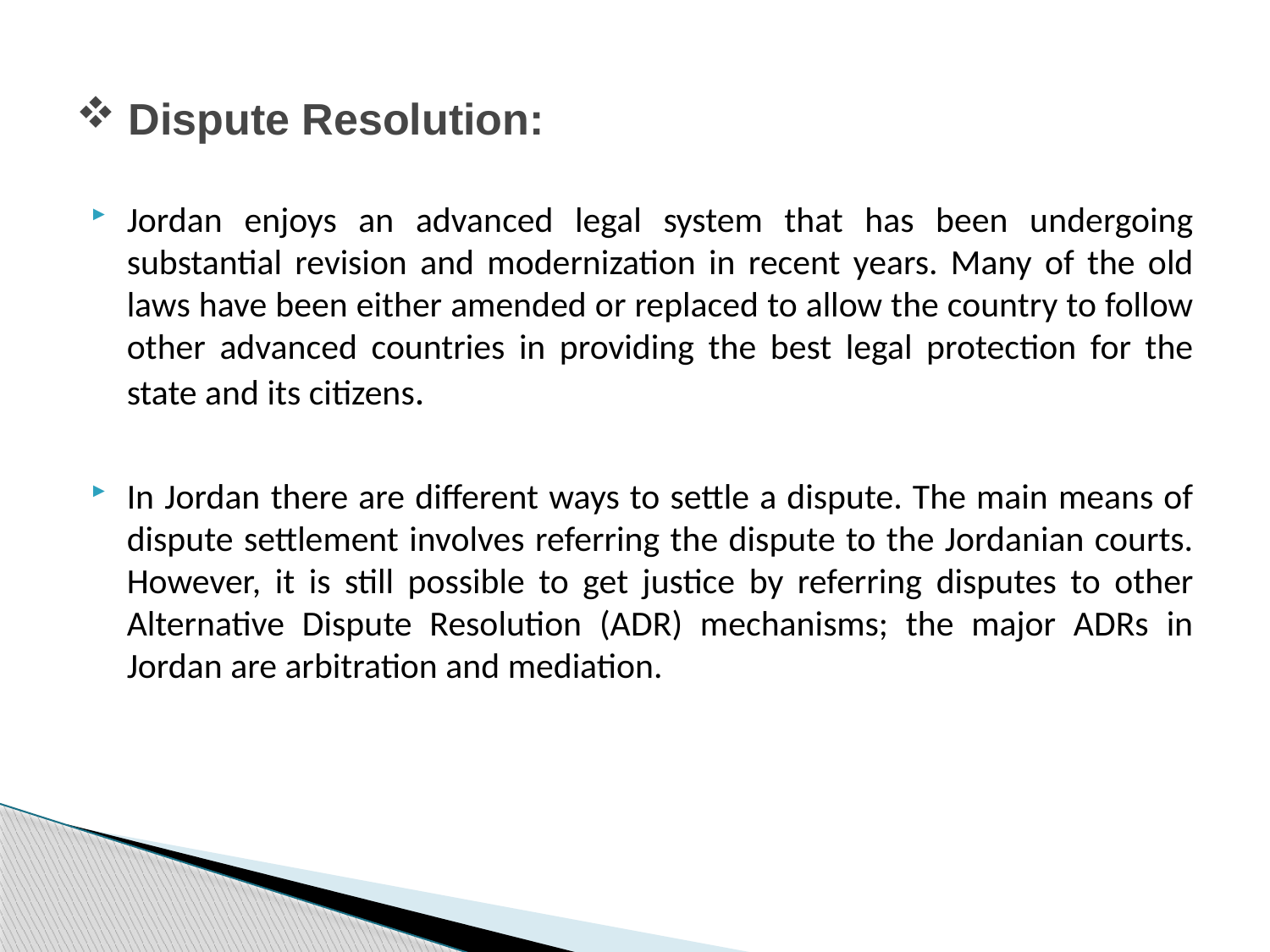

# Dispute Resolution:
Jordan enjoys an advanced legal system that has been undergoing substantial revision and modernization in recent years. Many of the old laws have been either amended or replaced to allow the country to follow other advanced countries in providing the best legal protection for the state and its citizens.

In Jordan there are different ways to settle a dispute. The main means of dispute settlement involves referring the dispute to the Jordanian courts. However, it is still possible to get justice by referring disputes to other Alternative Dispute Resolution (ADR) mechanisms; the major ADRs in Jordan are arbitration and mediation.